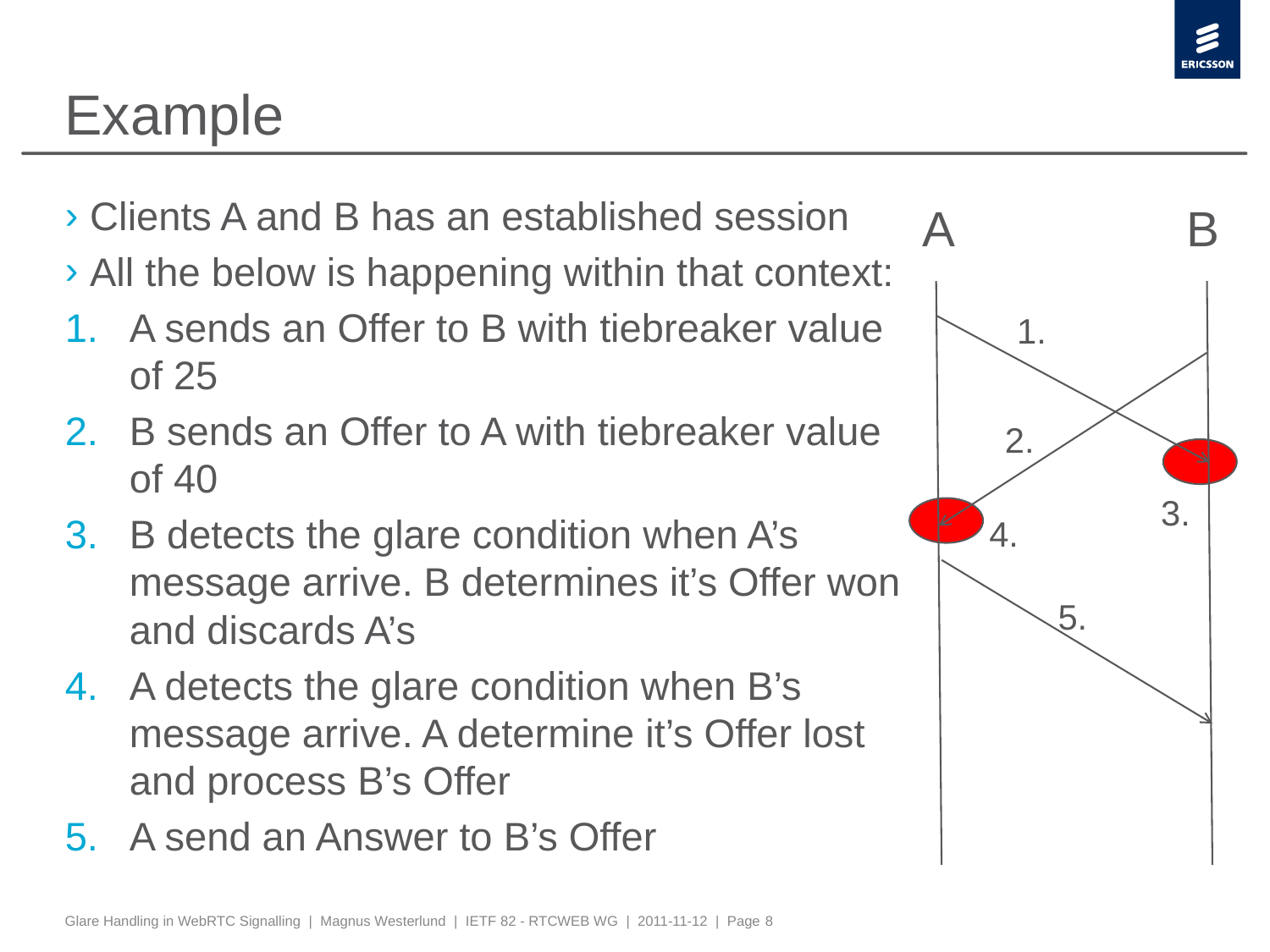

# Example
Clients A and B has an established session
All the below is happening within that context:
A sends an Offer to B with tiebreaker value of 25
B sends an Offer to A with tiebreaker value of 40
B detects the glare condition when A’s message arrive. B determines it’s Offer won and discards A’s
A detects the glare condition when B’s message arrive. A determine it’s Offer lost and process B’s Offer
A send an Answer to B’s Offer

A
B
1.
2.

3.

4.
5.